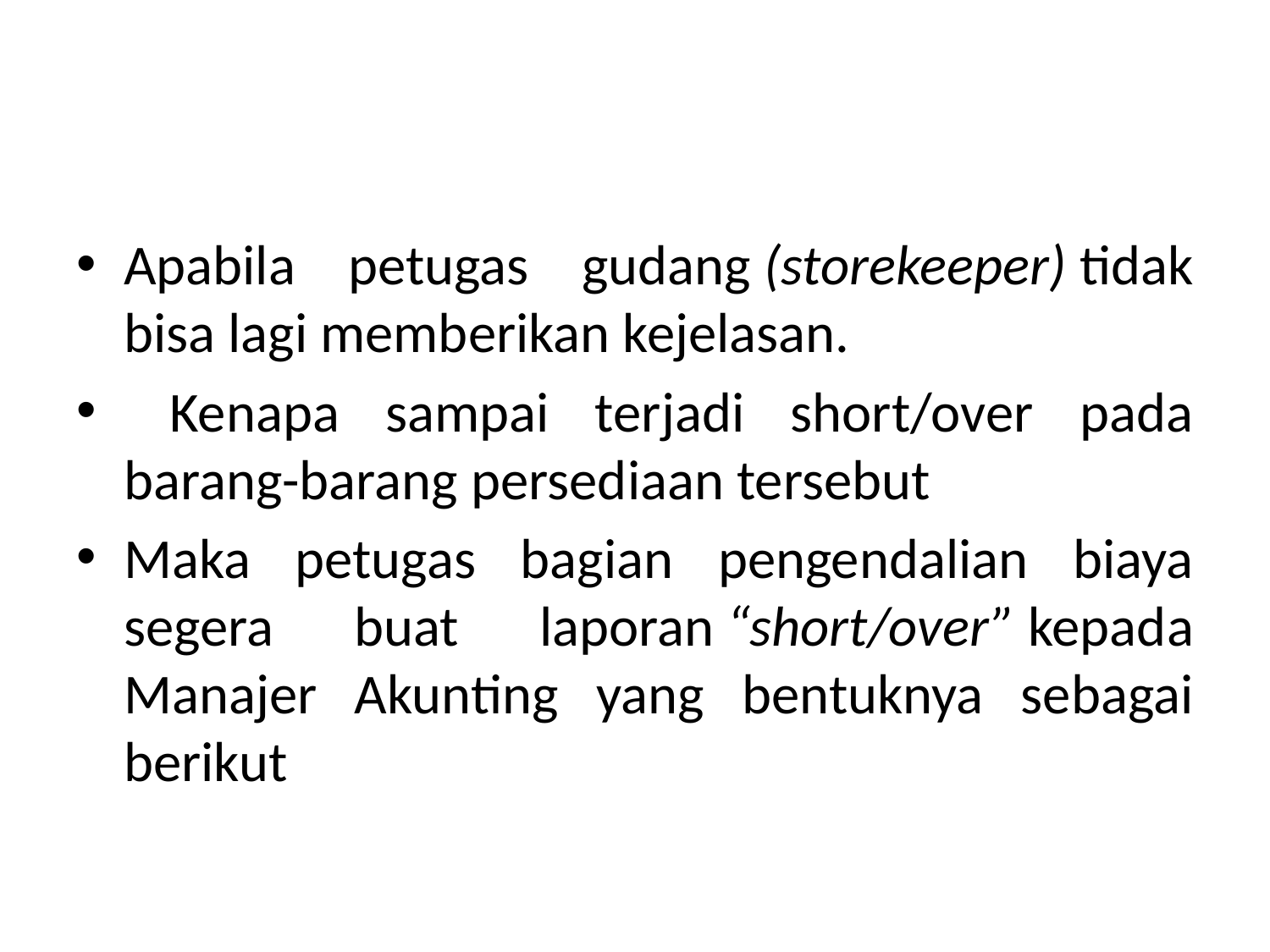

#
Apabila petugas gudang (storekeeper) tidak bisa lagi memberikan kejelasan.
 Kenapa sampai terjadi short/over pada barang-barang persediaan tersebut
Maka petugas bagian pengendalian biaya segera buat laporan “short/over” kepada Manajer Akunting yang bentuknya sebagai berikut